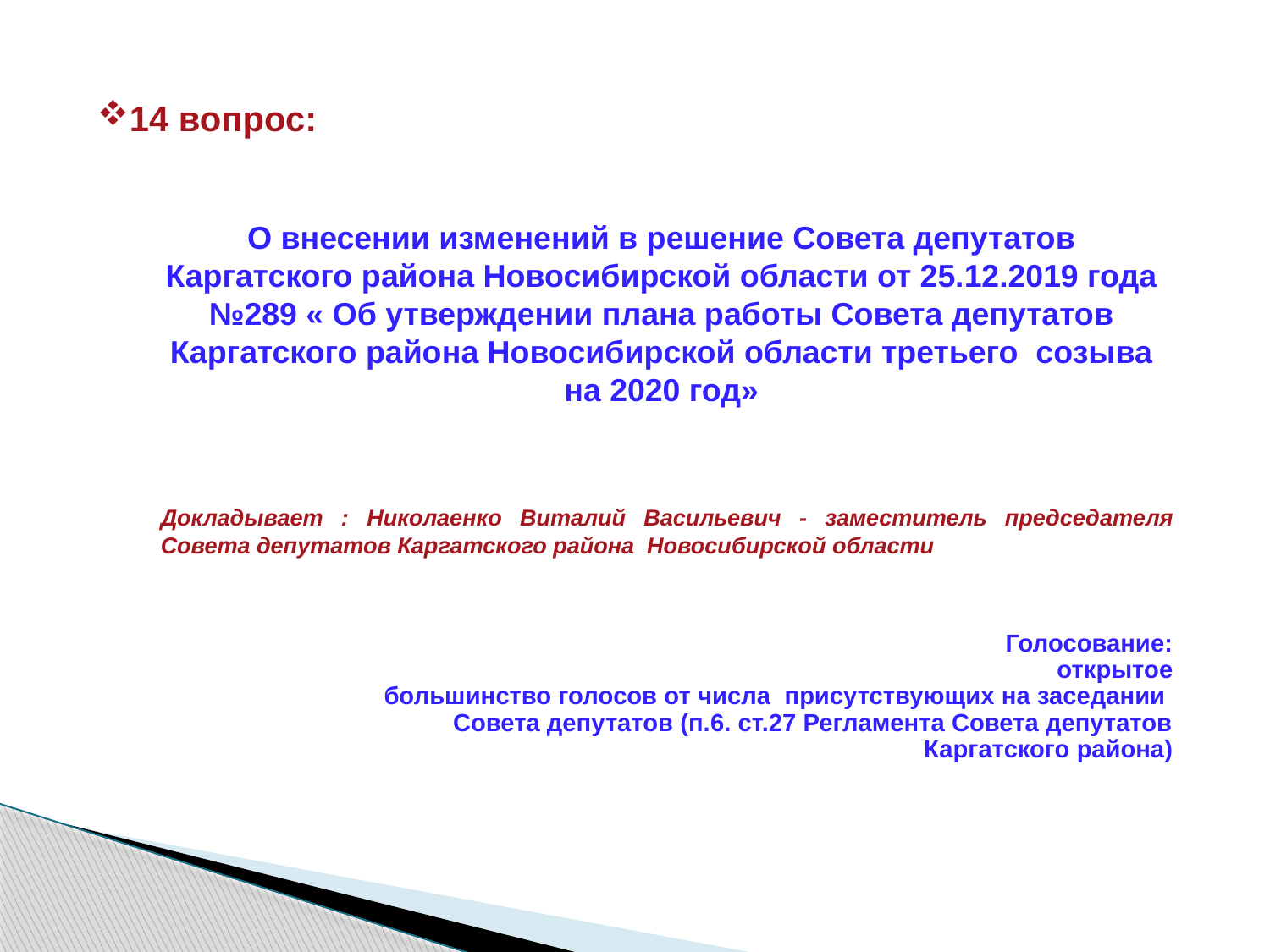

14 вопрос:
О внесении изменений в решение Совета депутатов Каргатского района Новосибирской области от 25.12.2019 года №289 « Об утверждении плана работы Совета депутатов Каргатского района Новосибирской области третьего  созыва на 2020 год»
Докладывает : Николаенко Виталий Васильевич - заместитель председателя Совета депутатов Каргатского района  Новосибирской области
Голосование:
открытое
большинство голосов от числа  присутствующих на заседании  Совета депутатов (п.6. ст.27 Регламента Совета депутатов Каргатского района)